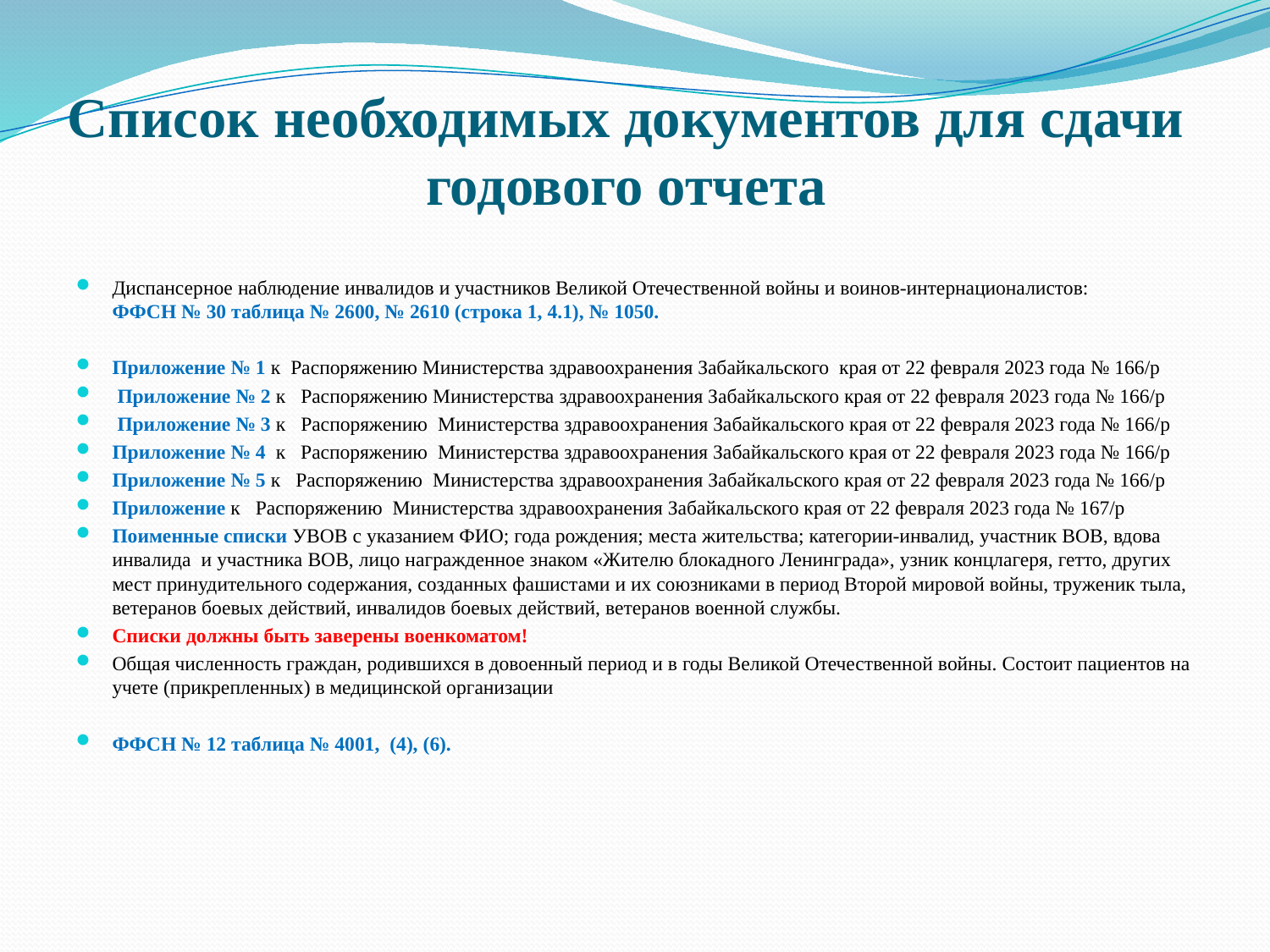

# Список необходимых документов для сдачи годового отчета
Диспансерное наблюдение инвалидов и участников Великой Отечественной войны и воинов-интернационалистов:
ФФСН № 30 таблица № 2600, № 2610 (строка 1, 4.1), № 1050.

Приложение № 1 к  Распоряжению Министерства здравоохранения Забайкальского  края от 22 февраля 2023 года № 166/р
 Приложение № 2 к   Распоряжению Министерства здравоохранения Забайкальского края от 22 февраля 2023 года № 166/р
 Приложение № 3 к   Распоряжению  Министерства здравоохранения Забайкальского края от 22 февраля 2023 года № 166/р
Приложение № 4  к   Распоряжению  Министерства здравоохранения Забайкальского края от 22 февраля 2023 года № 166/р
Приложение № 5 к   Распоряжению  Министерства здравоохранения Забайкальского края от 22 февраля 2023 года № 166/р
Приложение к   Распоряжению  Министерства здравоохранения Забайкальского края от 22 февраля 2023 года № 167/р
Поименные списки УВОВ с указанием ФИО; года рождения; места жительства; категории-инвалид, участник ВОВ, вдова инвалида  и участника ВОВ, лицо награжденное знаком «Жителю блокадного Ленинграда», узник концлагеря, гетто, других мест принудительного содержания, созданных фашистами и их союзниками в период Второй мировой войны, труженик тыла, ветеранов боевых действий, инвалидов боевых действий, ветеранов военной службы.
Списки должны быть заверены военкоматом!
Общая численность граждан, родившихся в довоенный период и в годы Великой Отечественной войны. Состоит пациентов на учете (прикрепленных) в медицинской организации

ФФСН № 12 таблица № 4001,  (4), (6).